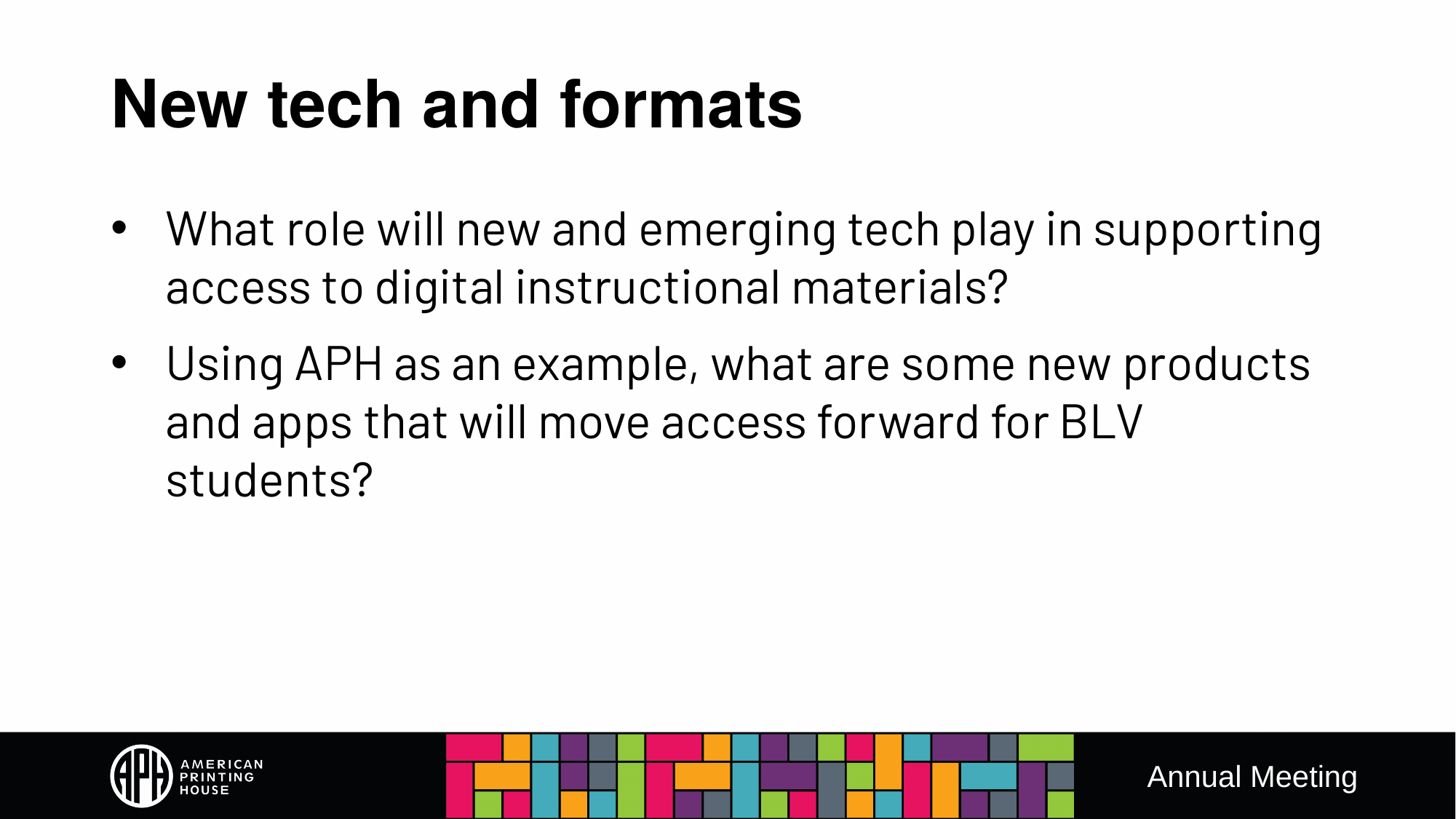

# New tech and formats
What role will new and emerging tech play in supporting access to digital instructional materials?
Using APH as an example, what are some new products and apps that will move access forward for BLV students?